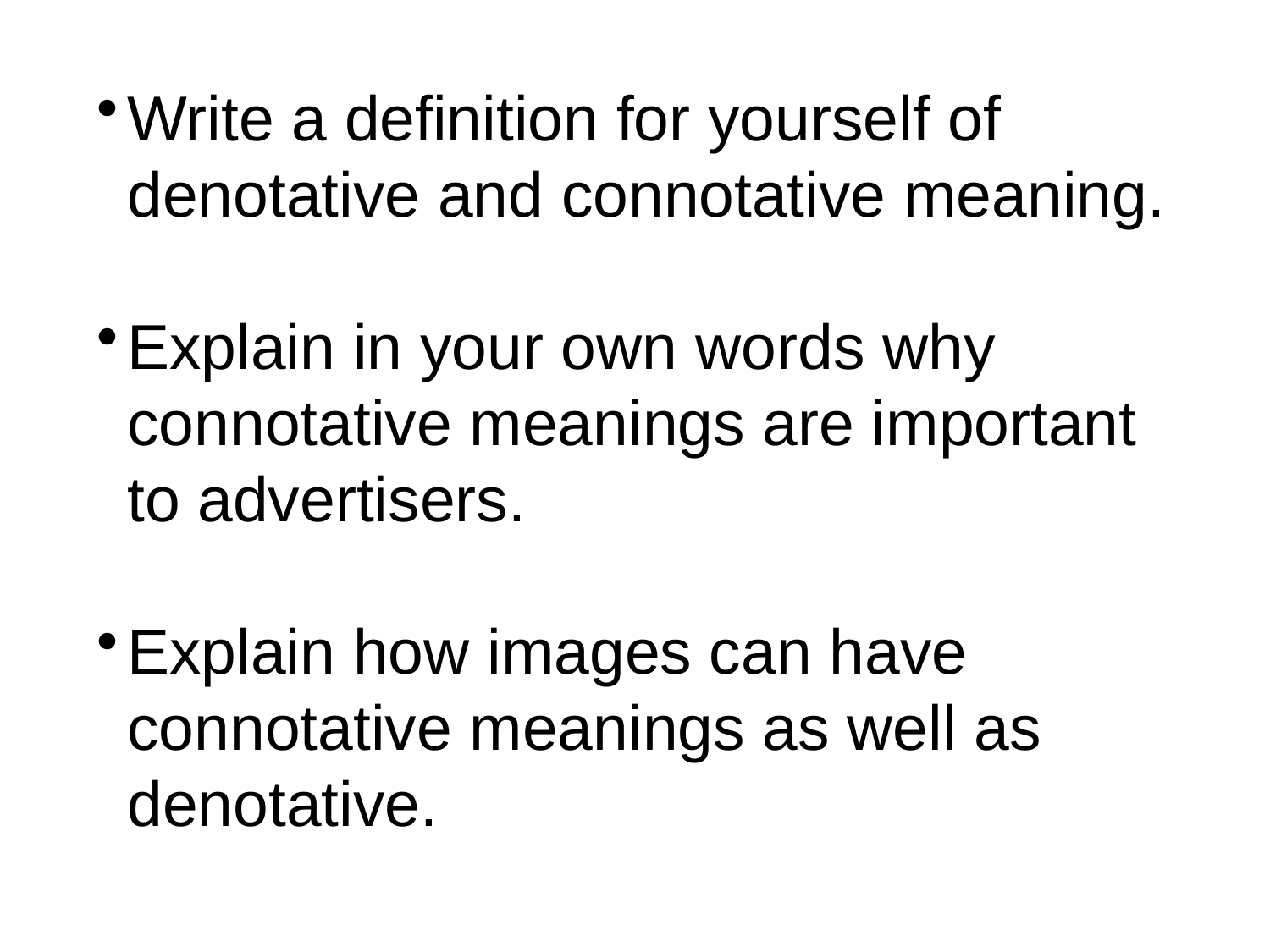

Write a definition for yourself of denotative and connotative meaning.

Explain in your own words why connotative meanings are important to advertisers.

Explain how images can have connotative meanings as well as denotative.